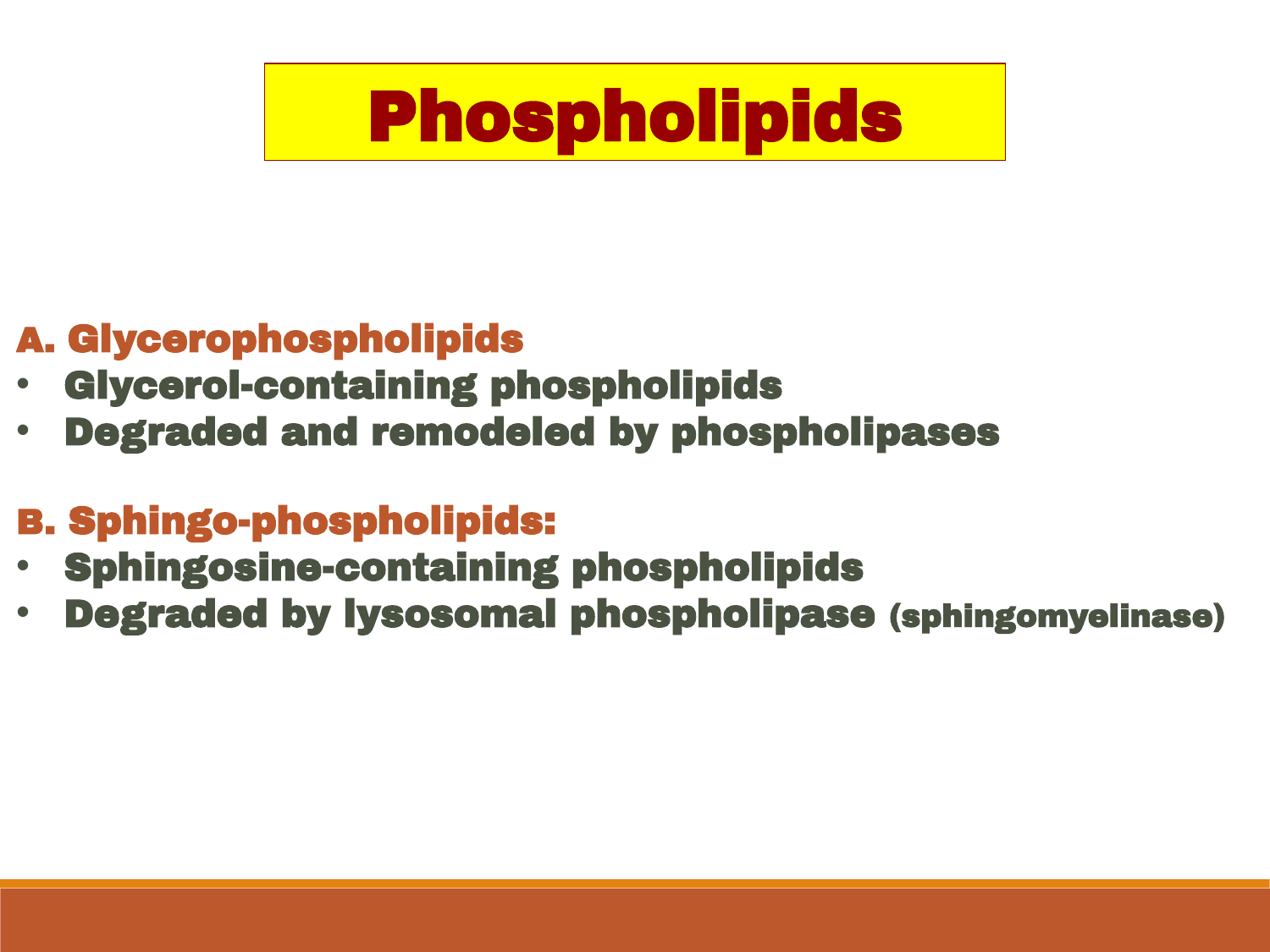

Phospholipids
A. Glycerophospholipids
Glycerol-containing phospholipids
Degraded and remodeled by phospholipases

B. Sphingo-phospholipids:
Sphingosine-containing phospholipids
Degraded by lysosomal phospholipase (sphingomyelinase)